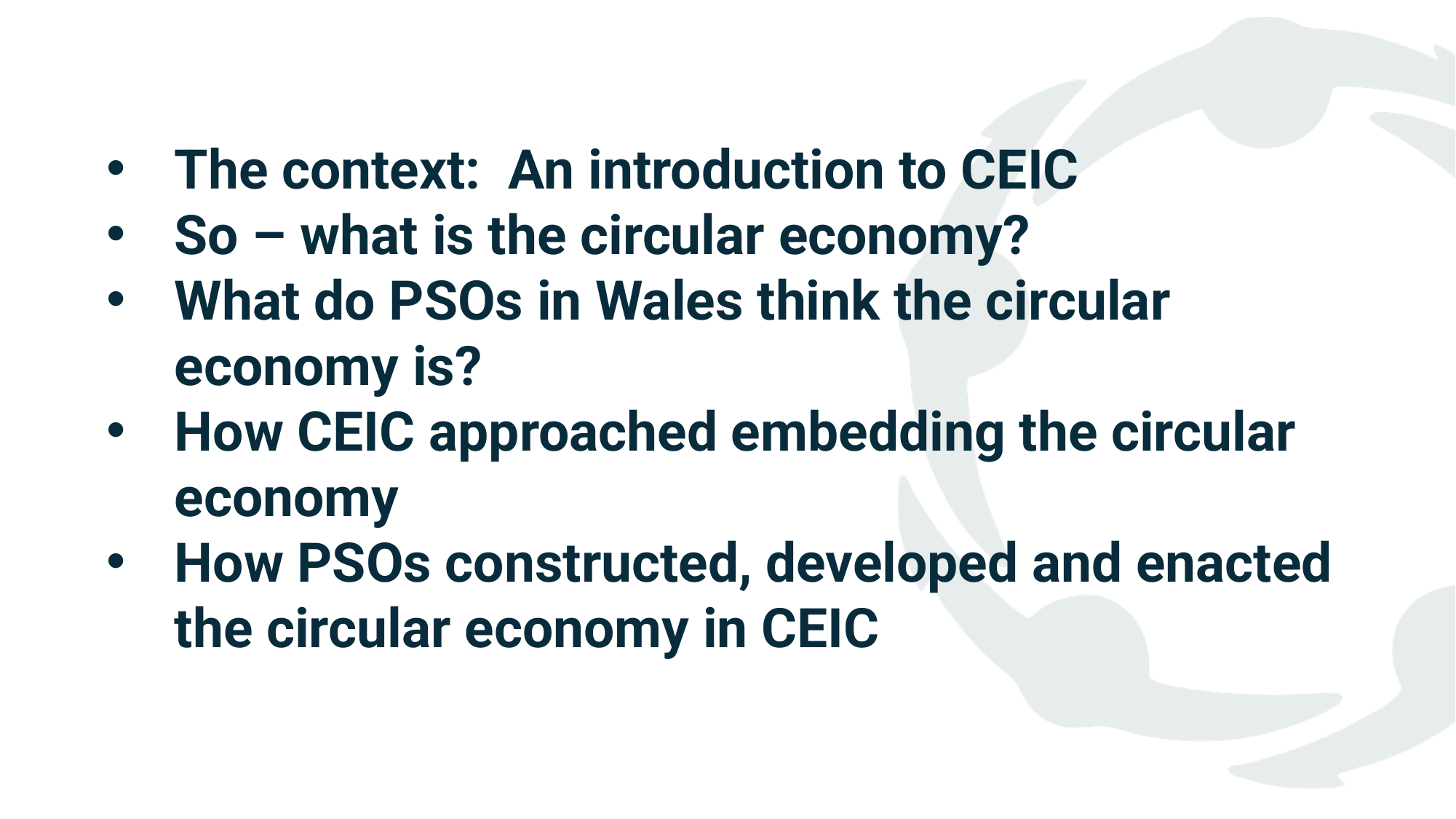

The context:  An introduction to CEIC
So – what is the circular economy?
What do PSOs in Wales think the circular economy is?
How CEIC approached embedding the circular economy
How PSOs constructed, developed and enacted the circular economy in CEIC